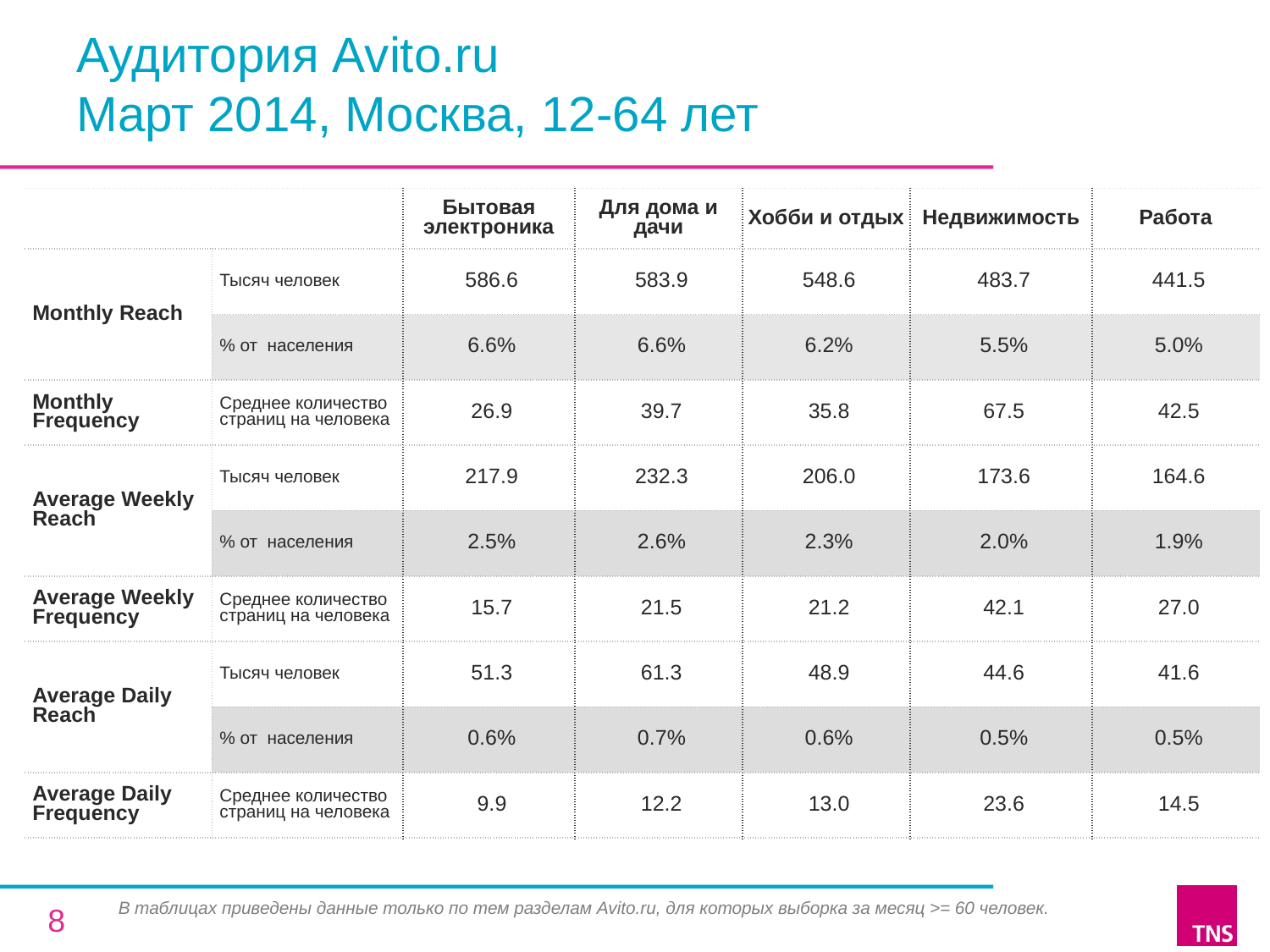

# Аудитория Avito.ru Март 2014, Москва, 12-64 лет
|  |  | Бытовая электроника | Для дома и дачи | Хобби и отдых | Недвижимость | Работа |
| --- | --- | --- | --- | --- | --- | --- |
| Monthly Reach | Тысяч человек | 586.6 | 583.9 | 548.6 | 483.7 | 441.5 |
|  | % от населения | 6.6% | 6.6% | 6.2% | 5.5% | 5.0% |
| Monthly Frequency | Среднее количество страниц на человека | 26.9 | 39.7 | 35.8 | 67.5 | 42.5 |
| Average Weekly Reach | Тысяч человек | 217.9 | 232.3 | 206.0 | 173.6 | 164.6 |
|  | % от населения | 2.5% | 2.6% | 2.3% | 2.0% | 1.9% |
| Average Weekly Frequency | Среднее количество страниц на человека | 15.7 | 21.5 | 21.2 | 42.1 | 27.0 |
| Average Daily Reach | Тысяч человек | 51.3 | 61.3 | 48.9 | 44.6 | 41.6 |
|  | % от населения | 0.6% | 0.7% | 0.6% | 0.5% | 0.5% |
| Average Daily Frequency | Среднее количество страниц на человека | 9.9 | 12.2 | 13.0 | 23.6 | 14.5 |
В таблицах приведены данные только по тем разделам Avito.ru, для которых выборка за месяц >= 60 человек.
8